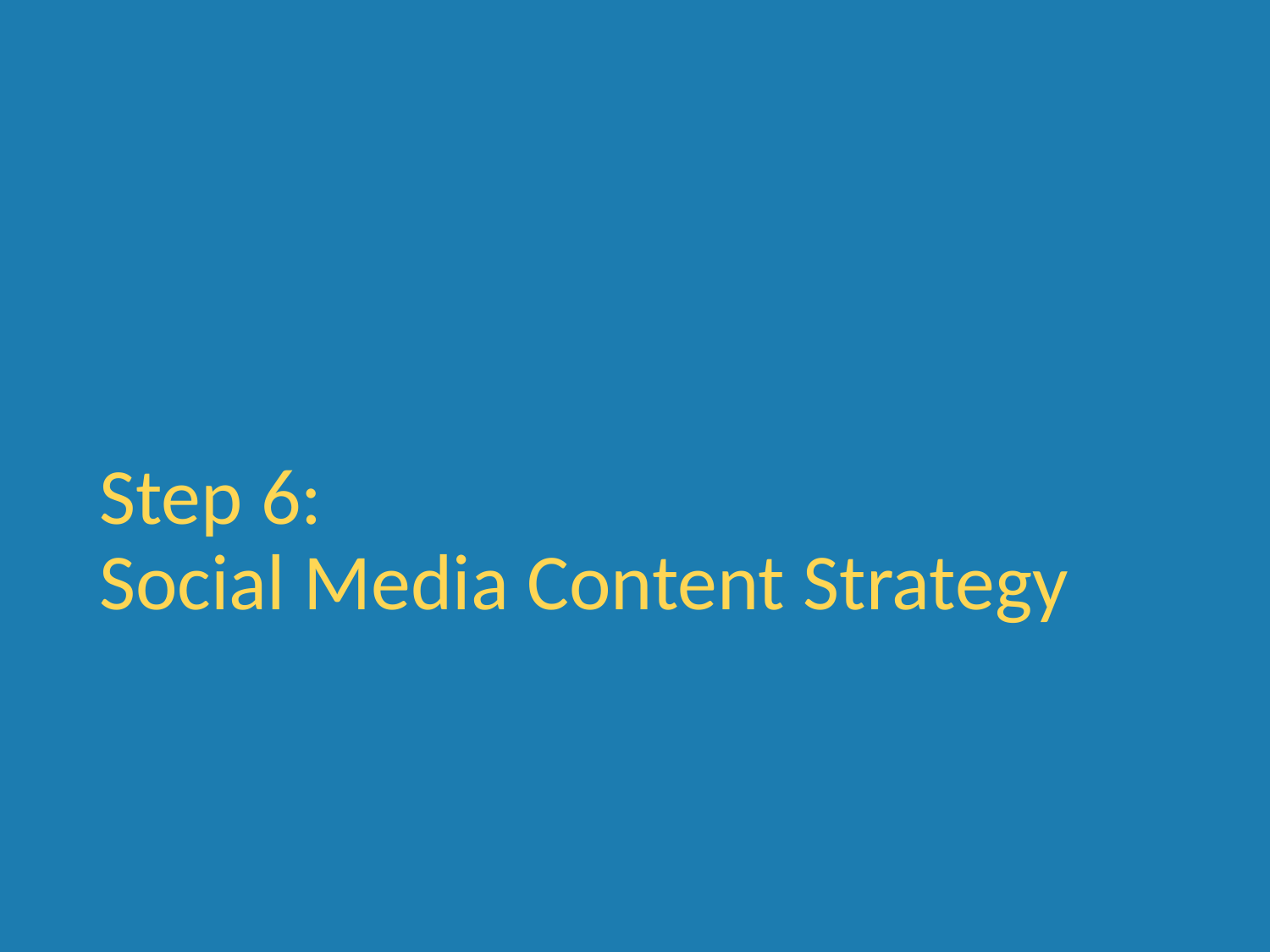

# Step 6: Social Media Content Strategy